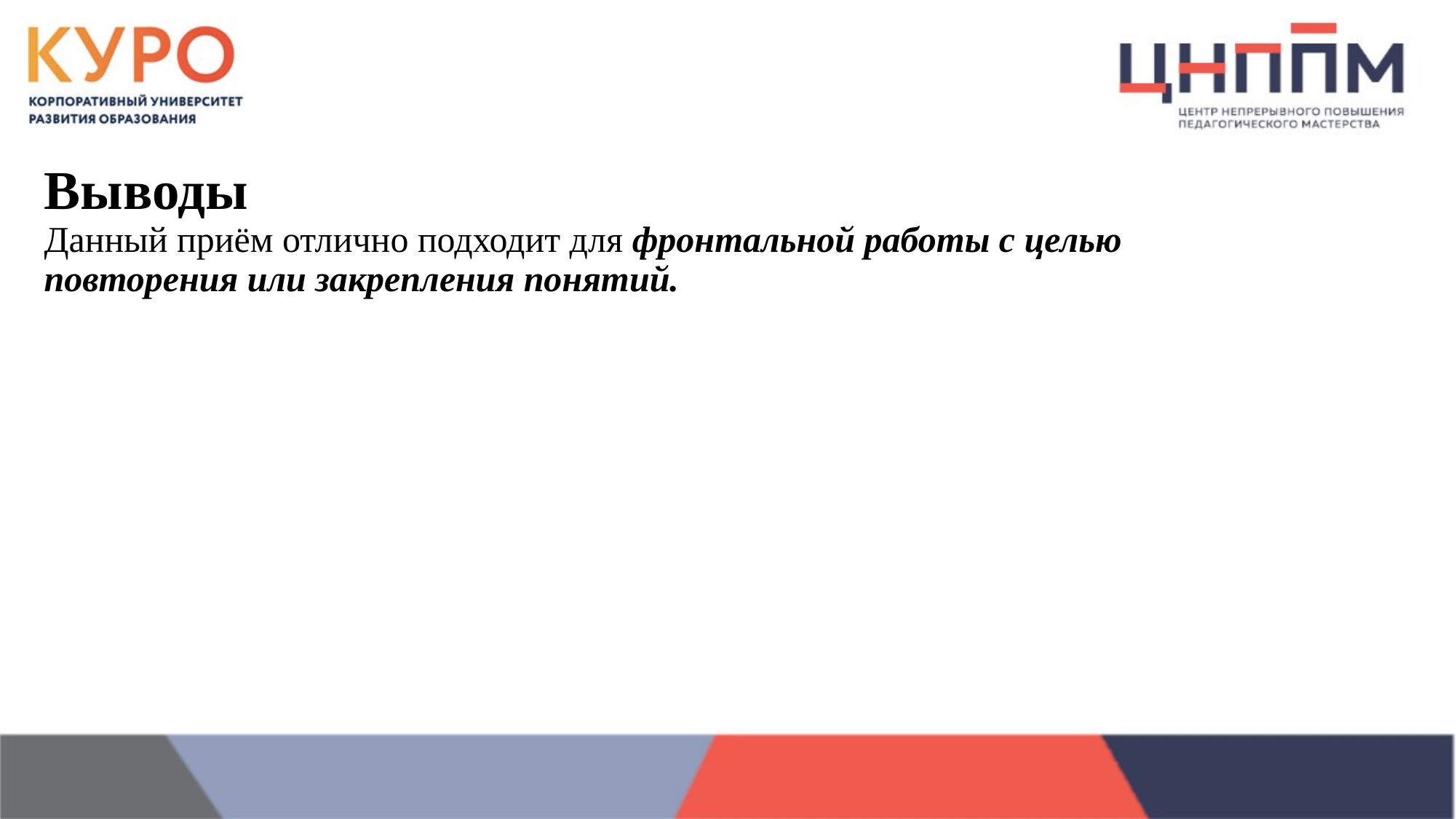

Выводы
Данный приём отлично подходит для фронтальной работы с целью повторения или закрепления понятий.